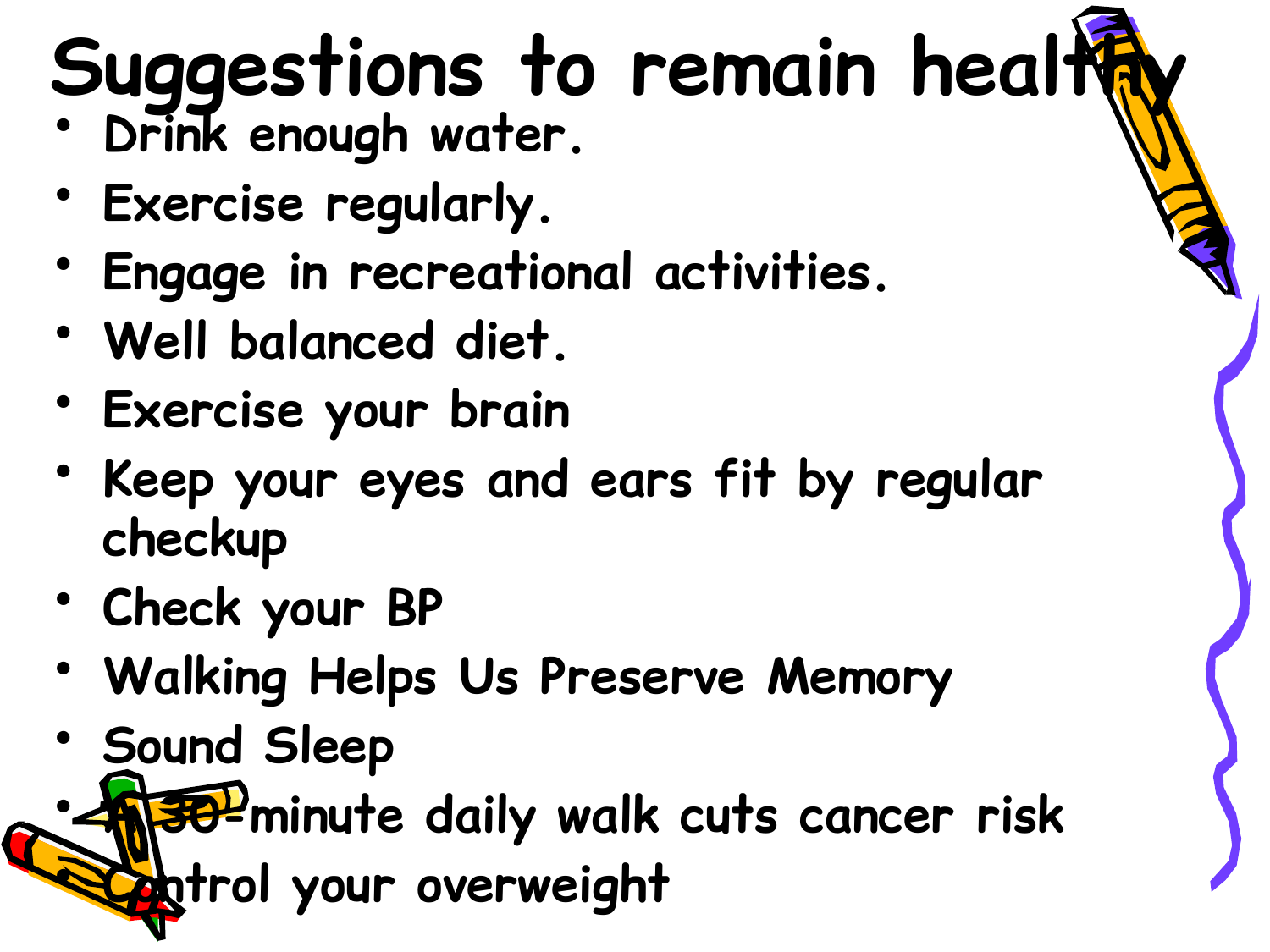

# Suggestions to remain healthy
Drink enough water.
Exercise regularly.
Engage in recreational activities.
Well balanced diet.
Exercise your brain
Keep your eyes and ears fit by regular checkup
Check your BP
Walking Helps Us Preserve Memory
Sound Sleep
A 30-minute daily walk cuts cancer risk
Control your overweight